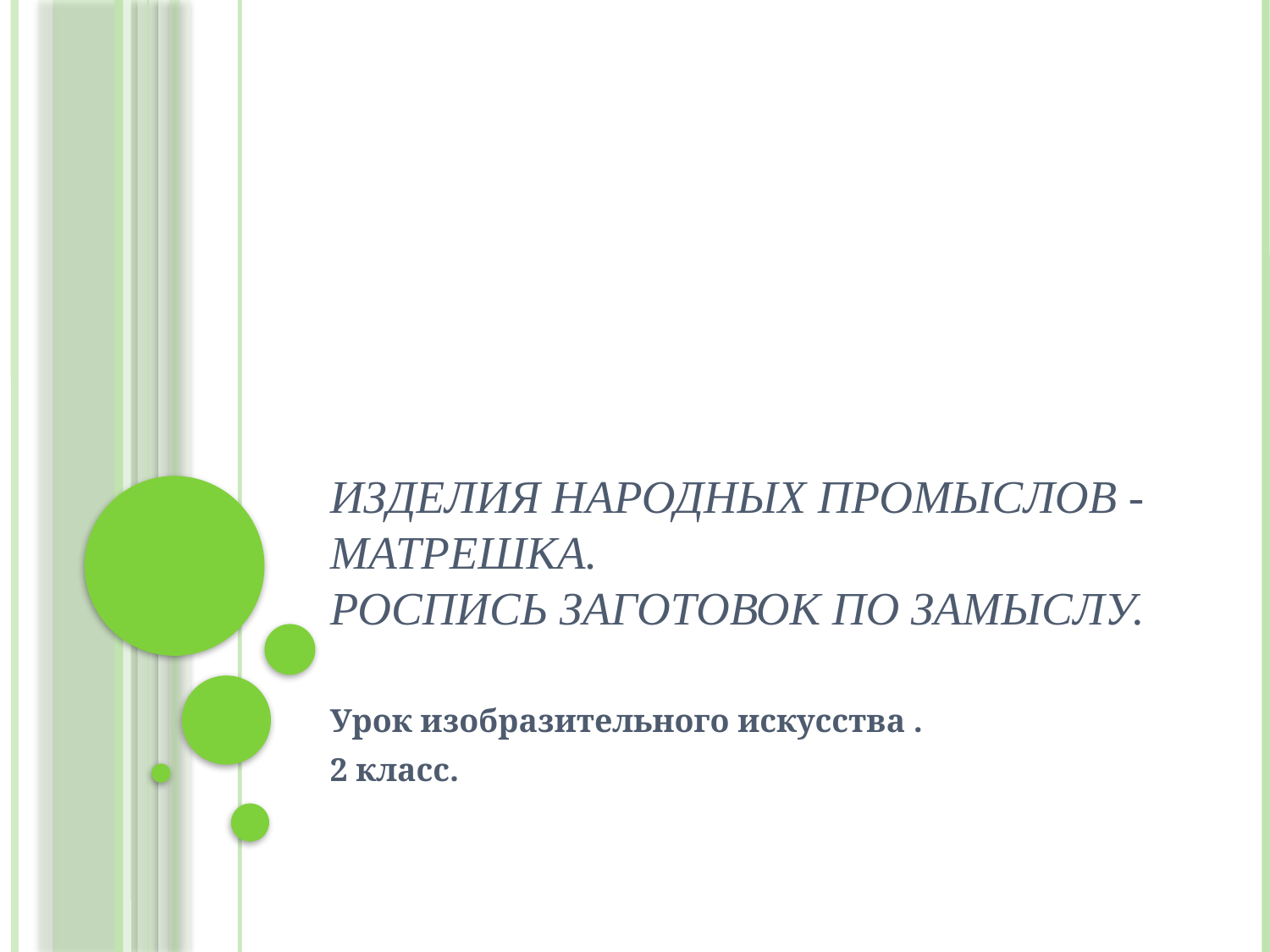

# Изделия народных промыслов -Матрешка. Роспись заготовок по замыслу.
Урок изобразительного искусства .
2 класс.